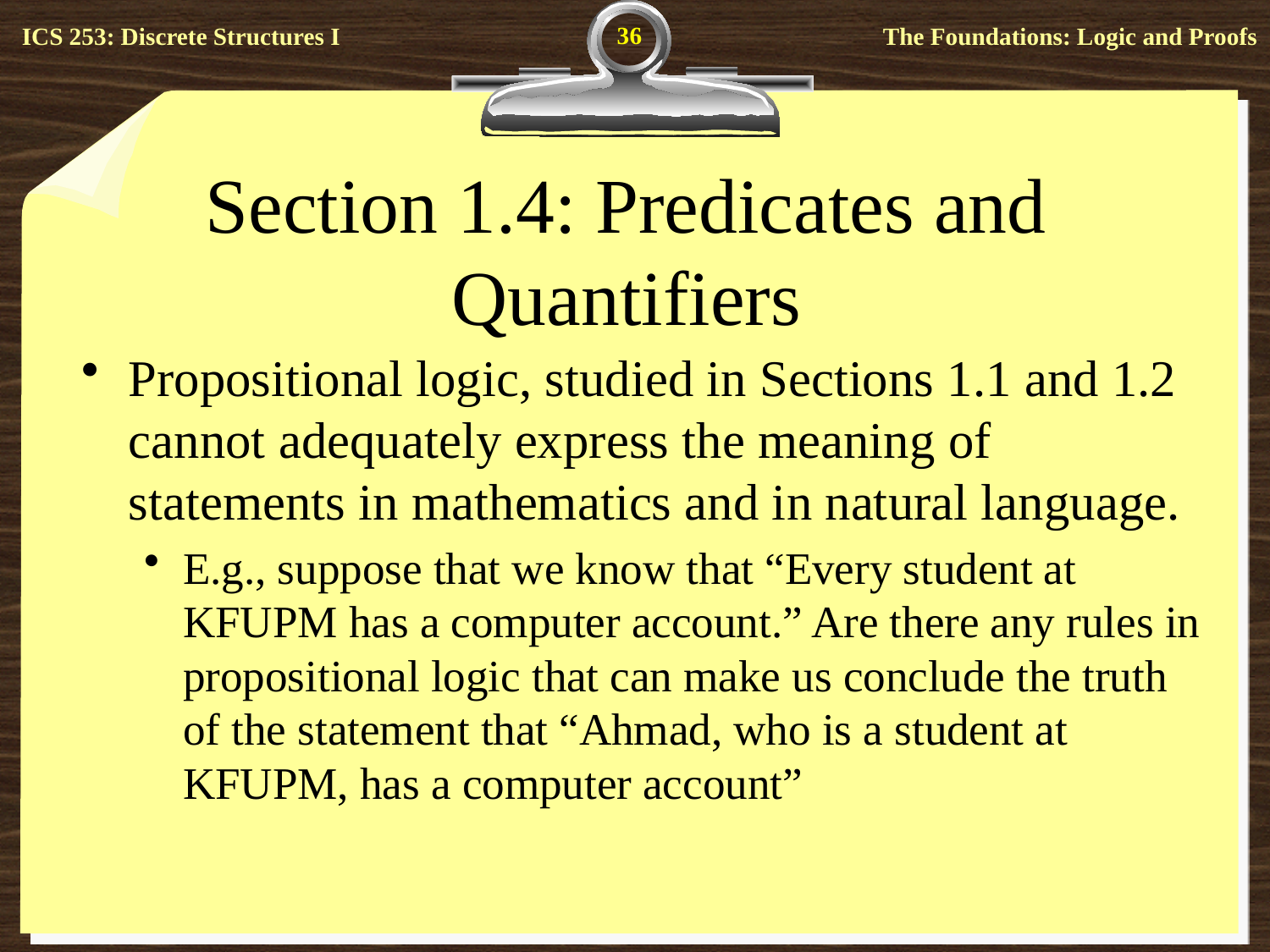

36
# Section 1.4: Predicates and Quantifiers
Propositional logic, studied in Sections 1.1 and 1.2 cannot adequately express the meaning of statements in mathematics and in natural language.
E.g., suppose that we know that “Every student at KFUPM has a computer account.” Are there any rules in propositional logic that can make us conclude the truth of the statement that “Ahmad, who is a student at KFUPM, has a computer account”